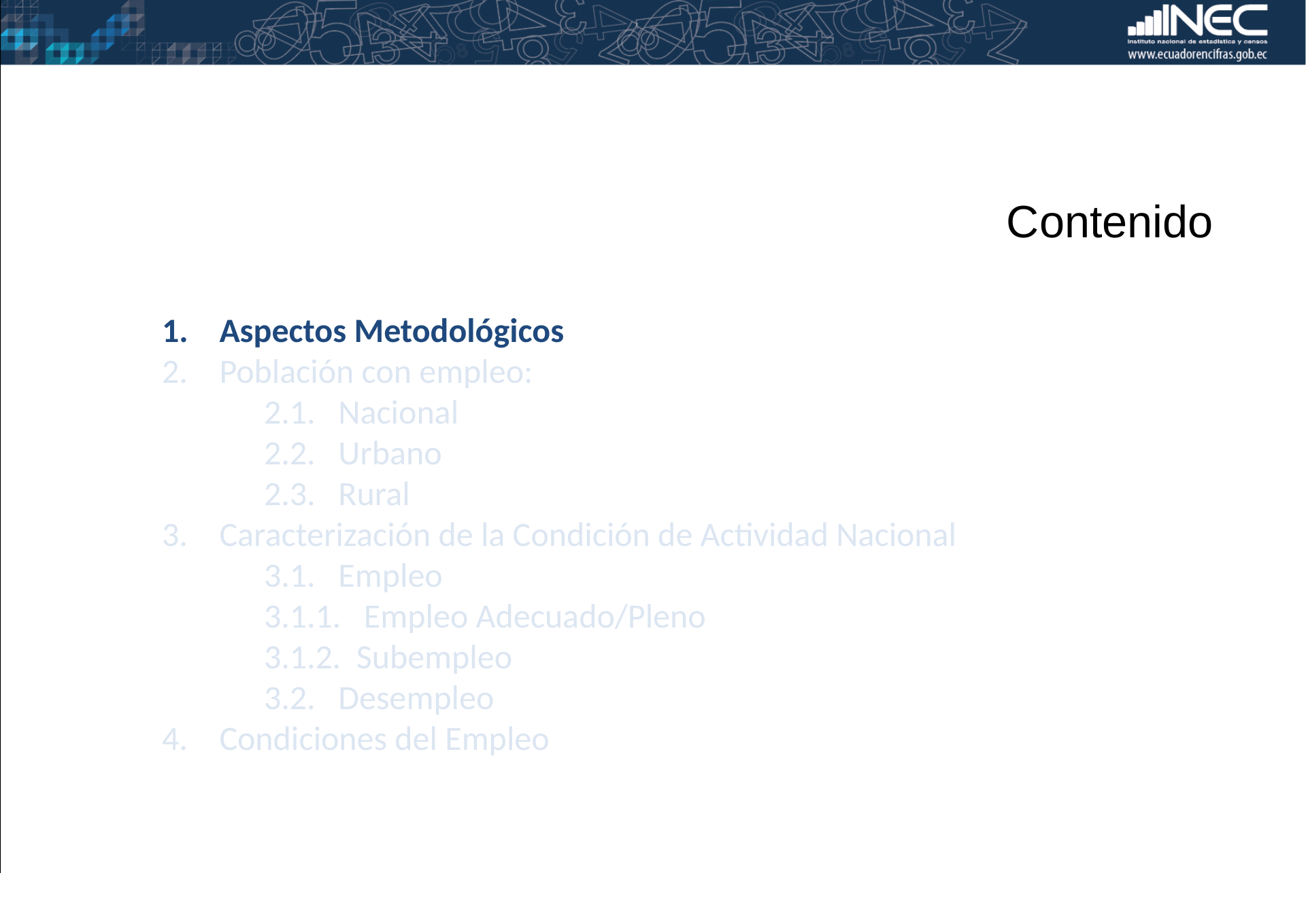

Contenido
Aspectos Metodológicos
Población con empleo:
2.1.   Nacional
2.2.   Urbano
2.3.   Rural
Caracterización de la Condición de Actividad Nacional
3.1.   Empleo
3.1.1.   Empleo Adecuado/Pleno
3.1.2.  Subempleo
3.2.   Desempleo
Condiciones del Empleo